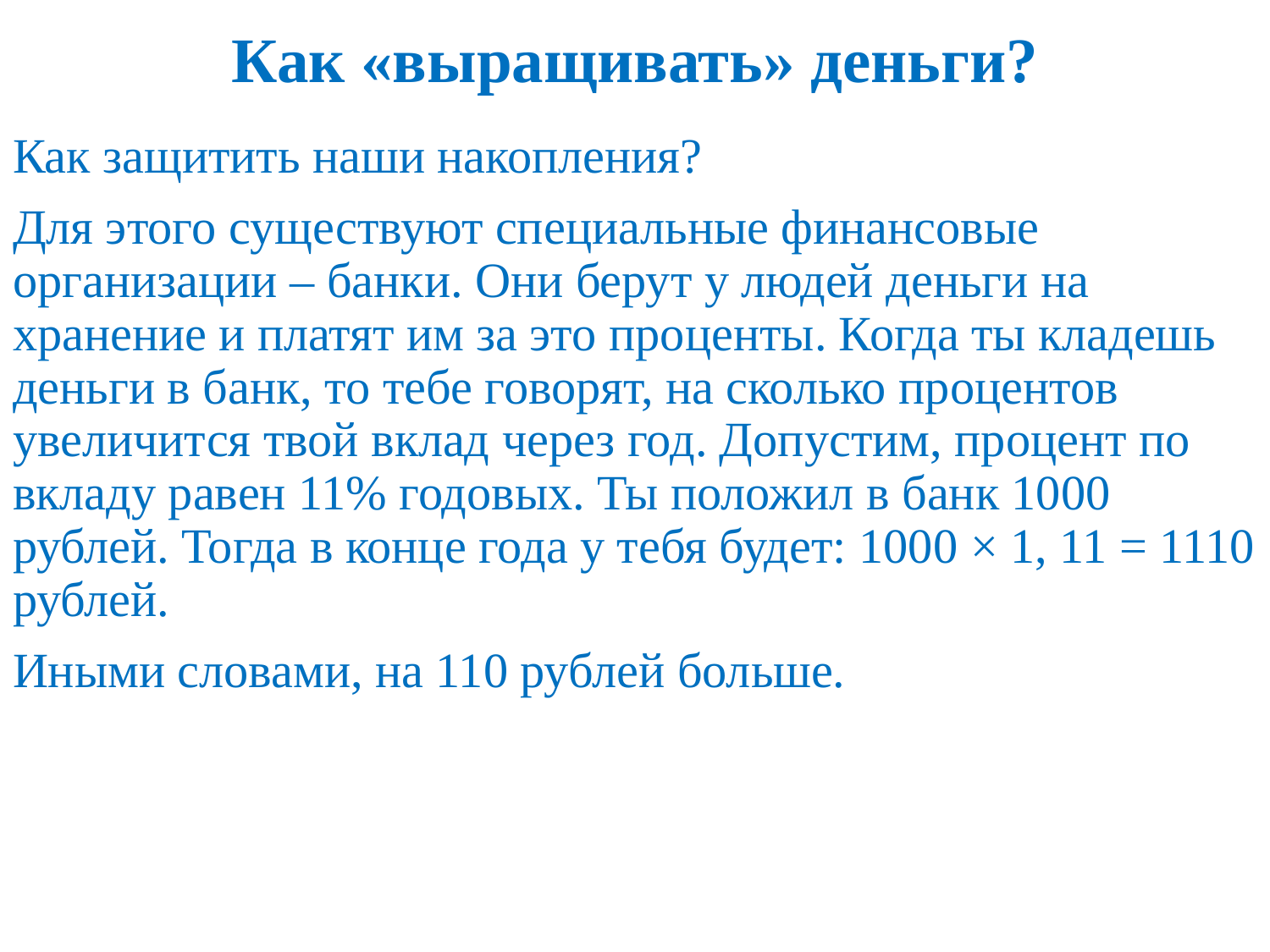

# Как «выращивать» деньги?
Как защитить наши накопления?
Для этого существуют специальные финансовые организации – банки. Они берут у людей деньги на хранение и платят им за это проценты. Когда ты кладешь деньги в банк, то тебе говорят, на сколько процентов увеличится твой вклад через год. Допустим, процент по вкладу равен 11% годовых. Ты положил в банк 1000 рублей. Тогда в конце года у тебя будет: 1000 × 1, 11 = 1110 рублей.
Иными словами, на 110 рублей больше.